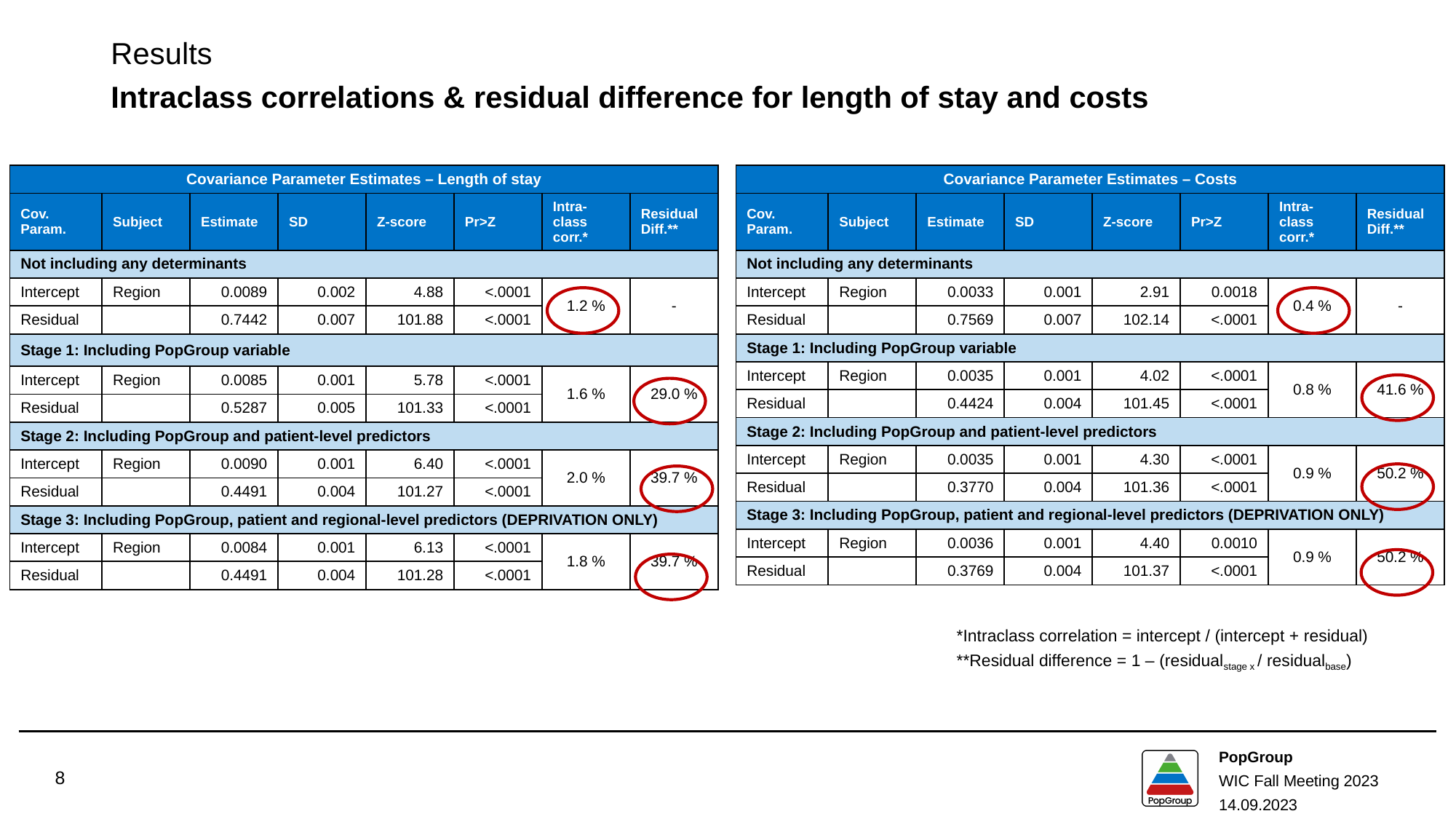

# Results Intraclass correlations & residual difference for length of stay and costs
| Covariance Parameter Estimates – Length of stay |  |  |  |  |  |  |  |
| --- | --- | --- | --- | --- | --- | --- | --- |
| Cov. Param. | Subject | Estimate | SD | Z-score | Pr>Z | Intra-class corr.\* | Residual Diff.\*\* |
| Not including any determinants |  |  |  |  |  |  |  |
| Intercept | Region | 0.0089 | 0.002 | 4.88 | <.0001 | 1.2 % | - |
| Residual |  | 0.7442 | 0.007 | 101.88 | <.0001 |  |  |
| Stage 1: Including PopGroup variable |  |  |  |  |  |  |  |
| Intercept | Region | 0.0085 | 0.001 | 5.78 | <.0001 | 1.6 % | 29.0 % |
| Residual |  | 0.5287 | 0.005 | 101.33 | <.0001 |  |  |
| Stage 2: Including PopGroup and patient-level predictors |  |  |  |  |  |  |  |
| Intercept | Region | 0.0090 | 0.001 | 6.40 | <.0001 | 2.0 % | 39.7 % |
| Residual |  | 0.4491 | 0.004 | 101.27 | <.0001 |  |  |
| Stage 3: Including PopGroup, patient and regional-level predictors (DEPRIVATION ONLY) |  |  |  |  |  |  |  |
| Intercept | Region | 0.0084 | 0.001 | 6.13 | <.0001 | 1.8 % | 39.7 % |
| Residual |  | 0.4491 | 0.004 | 101.28 | <.0001 | 1.2 % |  |
| Covariance Parameter Estimates – Costs |  |  |  |  |  |  |  |
| --- | --- | --- | --- | --- | --- | --- | --- |
| Cov. Param. | Subject | Estimate | SD | Z-score | Pr>Z | Intra-class corr.\* | Residual Diff.\*\* |
| Not including any determinants |  |  |  |  |  |  |  |
| Intercept | Region | 0.0033 | 0.001 | 2.91 | 0.0018 | 0.4 % | - |
| Residual |  | 0.7569 | 0.007 | 102.14 | <.0001 |  |  |
| Stage 1: Including PopGroup variable |  |  |  |  |  |  |  |
| Intercept | Region | 0.0035 | 0.001 | 4.02 | <.0001 | 0.8 % | 41.6 % |
| Residual |  | 0.4424 | 0.004 | 101.45 | <.0001 |  |  |
| Stage 2: Including PopGroup and patient-level predictors |  |  |  |  |  |  |  |
| Intercept | Region | 0.0035 | 0.001 | 4.30 | <.0001 | 0.9 % | 50.2 % |
| Residual |  | 0.3770 | 0.004 | 101.36 | <.0001 |  |  |
| Stage 3: Including PopGroup, patient and regional-level predictors (DEPRIVATION ONLY) |  |  |  |  |  |  |  |
| Intercept | Region | 0.0036 | 0.001 | 4.40 | 0.0010 | 0.9 % | 50.2 % |
| Residual |  | 0.3769 | 0.004 | 101.37 | <.0001 |  |  |

*Intraclass correlation = intercept / (intercept + residual)
**Residual difference = 1 – (residualstage x / residualbase)